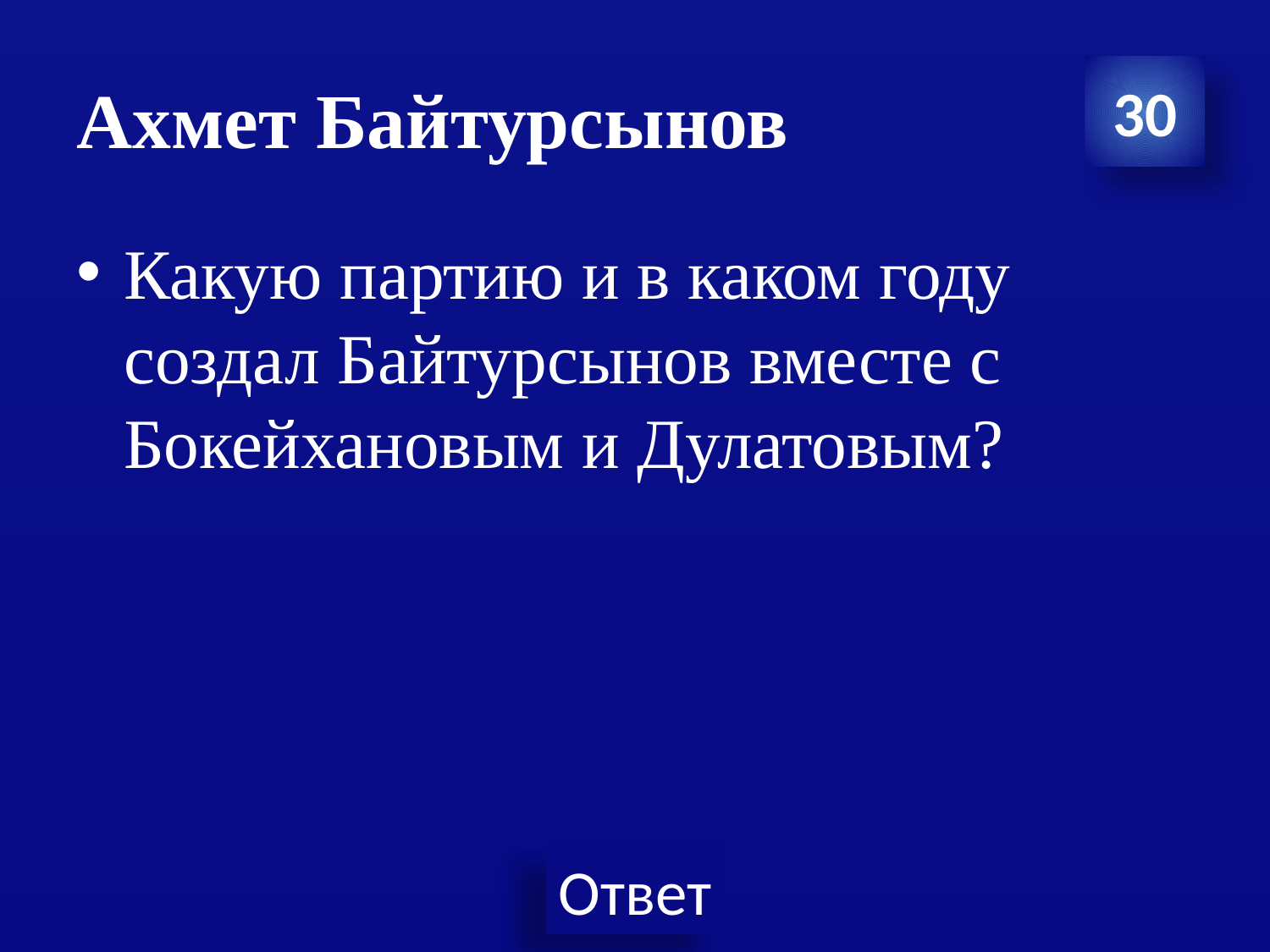

# Ахмет Байтурсынов
30
Какую партию и в каком году создал Байтурсынов вместе с Бокейхановым и Дулатовым?